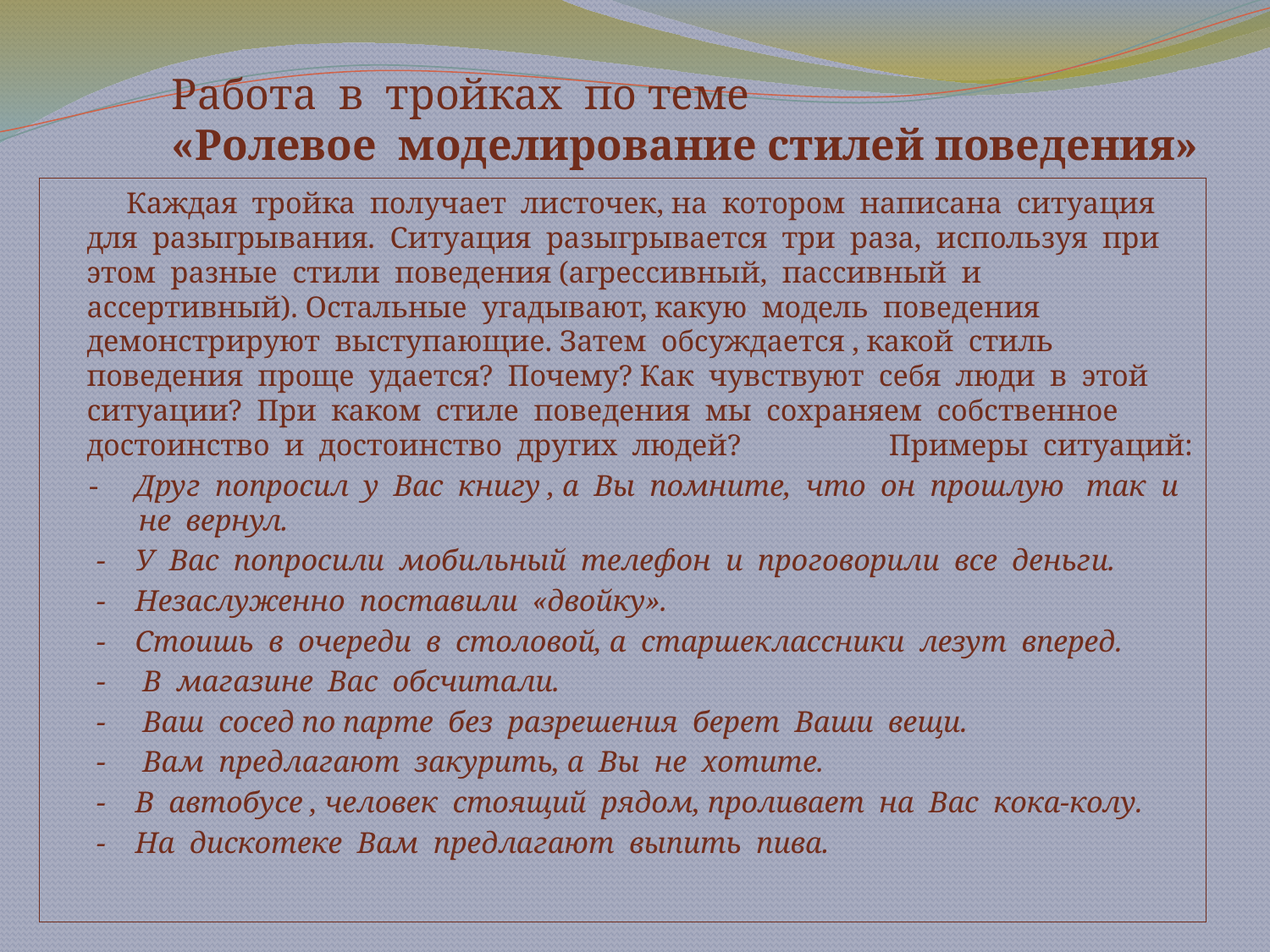

# Работа  в  тройках  по теме «Ролевое  моделирование стилей поведения»
          Каждая  тройка  получает  листочек, на  котором  написана  ситуация  для  разыгрывания.  Ситуация  разыгрывается  три  раза,  используя  при  этом  разные  стили  поведения (агрессивный,  пассивный  и  ассертивный). Остальные  угадывают, какую  модель  поведения  демонстрируют  выступающие. Затем  обсуждается , какой  стиль  поведения  проще  удается?  Почему? Как  чувствуют  себя  люди  в  этой  ситуации?  При  каком  стиле  поведения  мы  сохраняем  собственное  достоинство  и  достоинство  других  людей?                    Примеры  ситуаций:
     -     Друг  попросил  у  Вас  книгу , а  Вы  помните,  что  он  прошлую   так  и          не  вернул.
      -    У  Вас  попросили  мобильный  телефон  и  проговорили  все  деньги.
      -    Незаслуженно  поставили  «двойку».
      -    Стоишь  в  очереди  в  столовой, а  старшеклассники  лезут  вперед.
      -     В  магазине  Вас  обсчитали.
      -     Ваш  сосед по парте  без  разрешения  берет  Ваши  вещи.
      -     Вам  предлагают  закурить, а  Вы  не  хотите.
      -    В  автобусе , человек  стоящий  рядом, проливает  на  Вас  кока-колу.
      -    На  дискотеке  Вам  предлагают  выпить  пива.